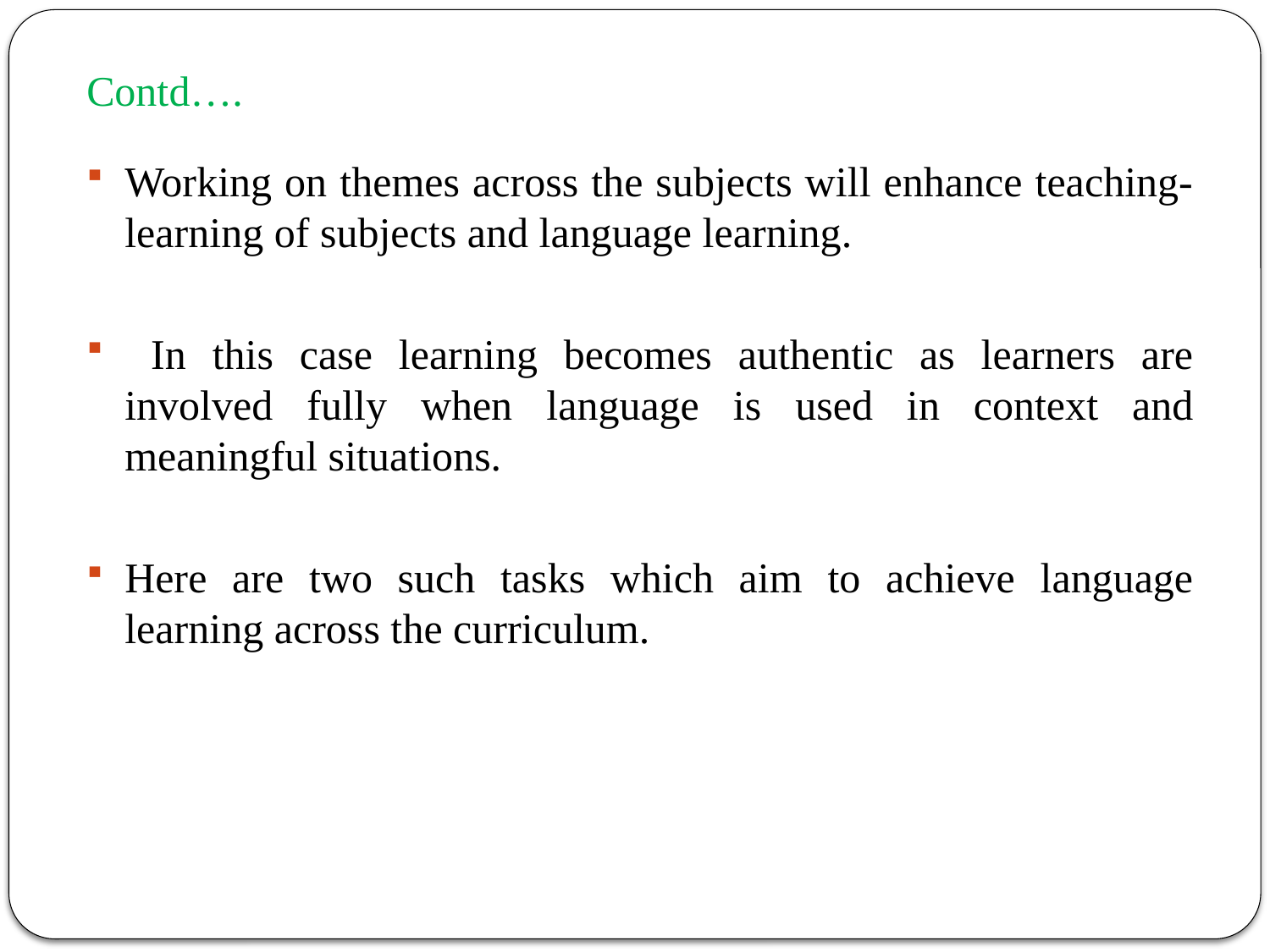

# Contd….
Working on themes across the subjects will enhance teaching-learning of subjects and language learning.

 In this case learning becomes authentic as learners are involved fully when language is used in context and meaningful situations.

Here are two such tasks which aim to achieve language learning across the curriculum.